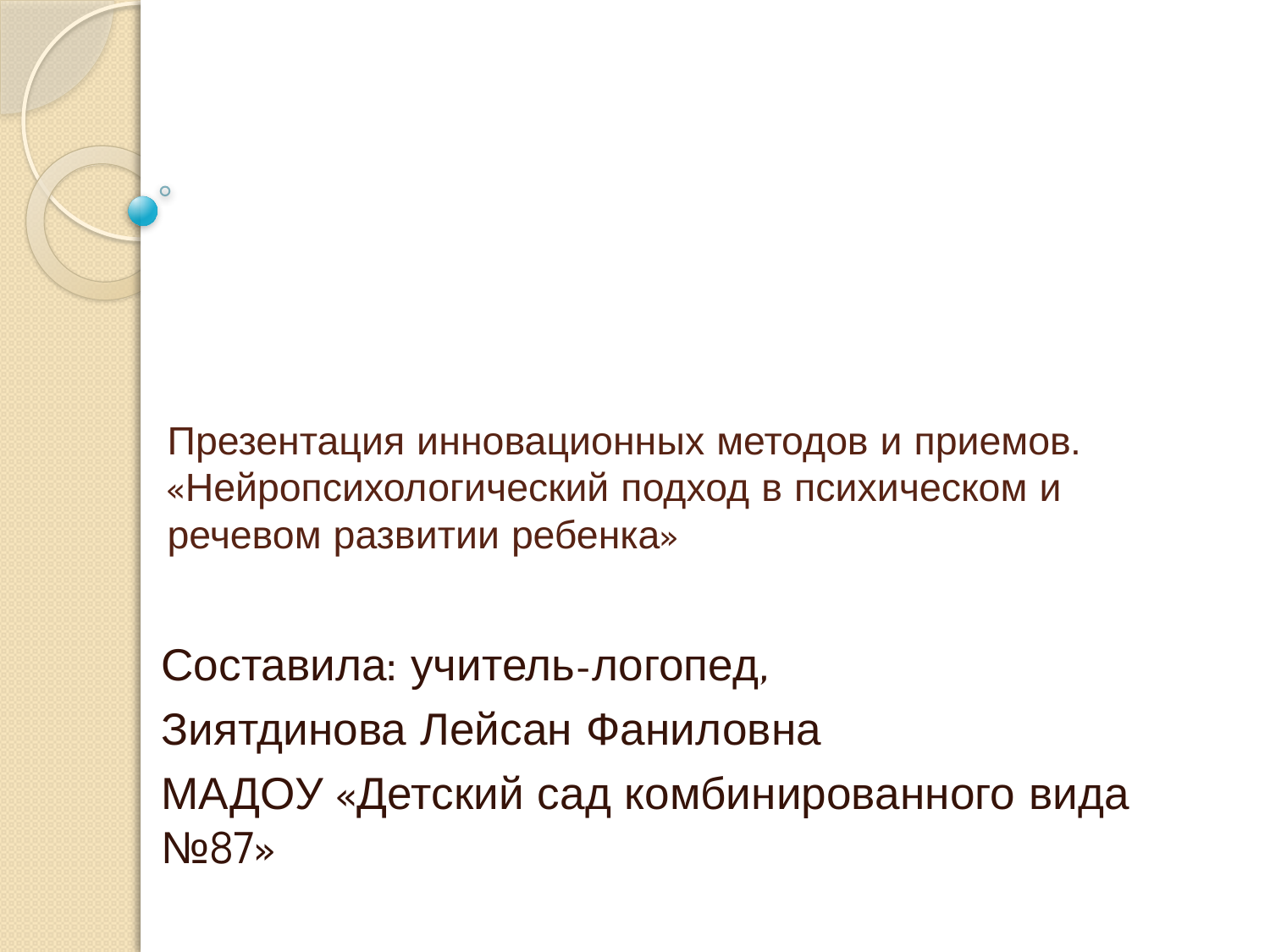

# Презентация инновационных методов и приемов. «Нейропсихологический подход в психическом и речевом развитии ребенка»
Составила: учитель-логопед,
Зиятдинова Лейсан Фаниловна
МАДОУ «Детский сад комбинированного вида №87»